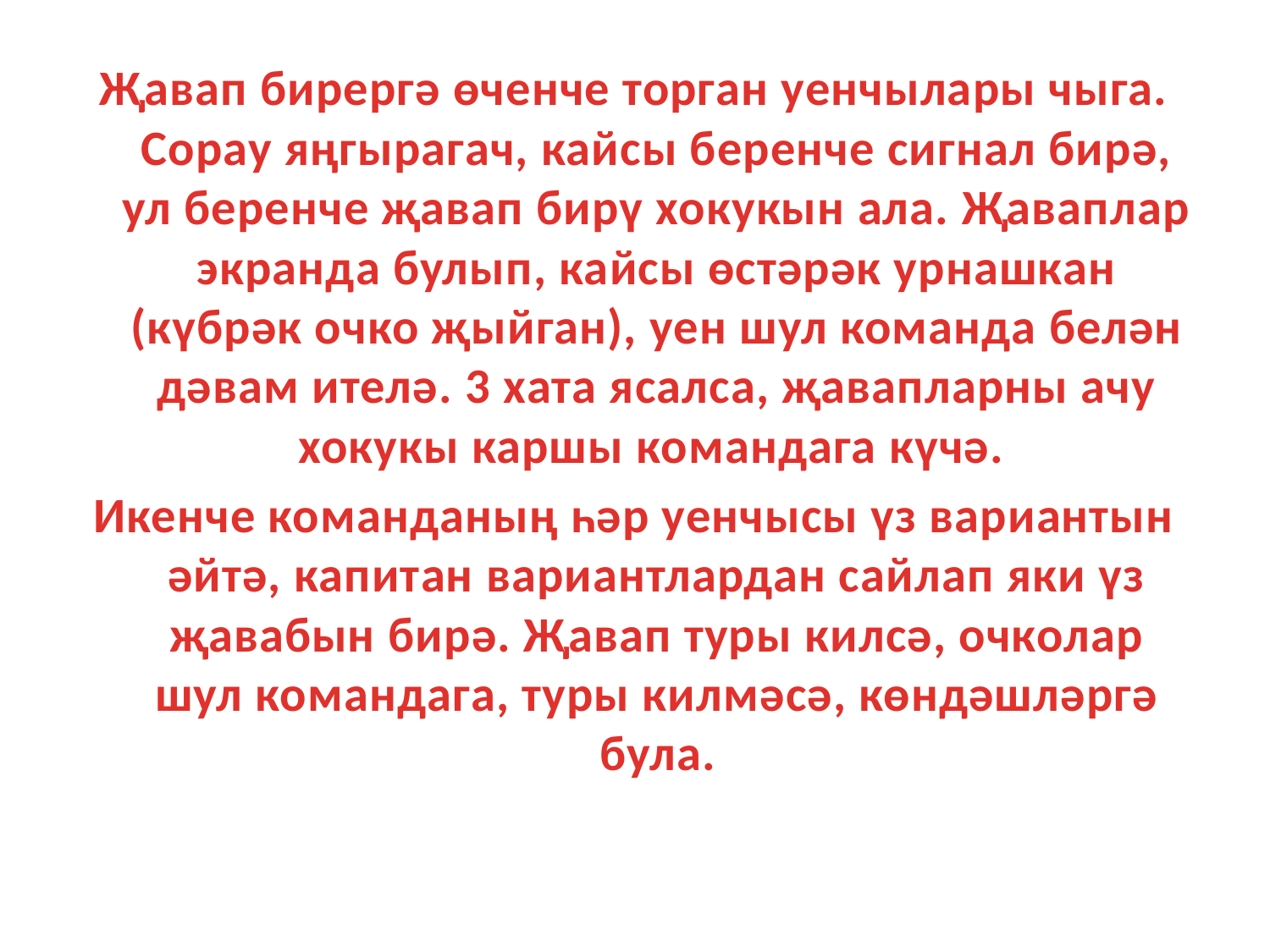

Җавап бирергә өченче торган уенчылары чыга. Сорау яңгырагач, кайсы беренче сигнал бирә, ул беренче җавап бирү хокукын ала. Җаваплар экранда булып, кайсы өстәрәк урнашкан (күбрәк очко җыйган), уен шул команда белән дәвам ителә. 3 хата ясалса, җавапларны ачу хокукы каршы командага күчә.
Икенче команданың һәр уенчысы үз вариантын әйтә, капитан вариантлардан сайлап яки үз җавабын бирә. Җавап туры килсә, очколар шул командага, туры килмәсә, көндәшләргә була.